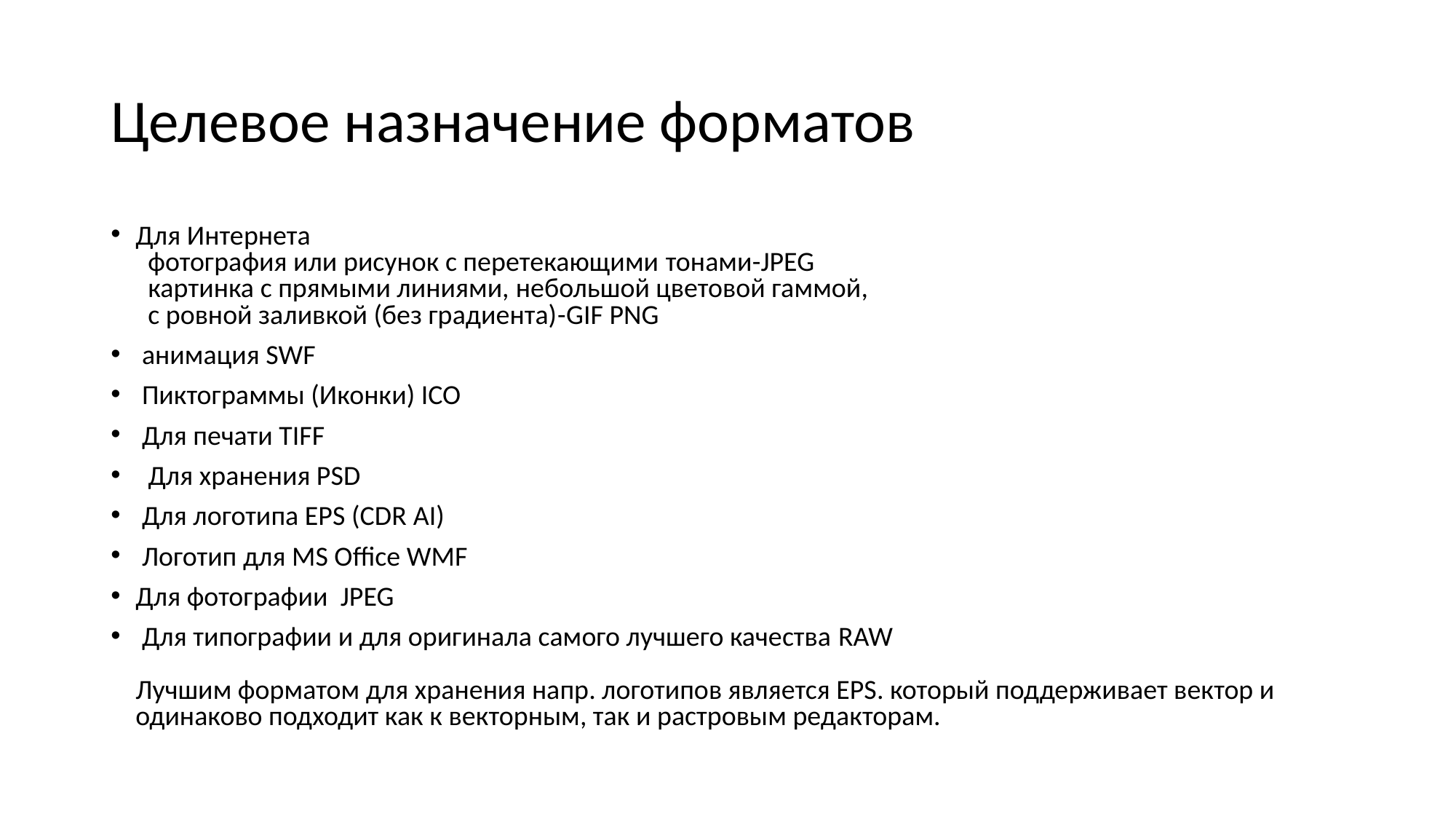

# Целевое назначение форматов
Для Интернета
  фотография или рисунок с перетекающими тонами-JPEG
  картинка с прямыми линиями, небольшой цветовой гаммой,
  с ровной заливкой (без градиента)-GIF PNG
 анимация SWF
 Пиктограммы (Иконки) ICO
 Для печати TIFF
  Для хранения PSD
 Для логотипа EPS (CDR AI)
 Логотип для MS Office WMF
Для фотографии  JPEG
 Для типографии и для оригинала самого лучшего качества RAW
Лучшим форматом для хранения напр. логотипов является EPS. который поддерживает вектор и одинаково подходит как к векторным, так и растровым редакторам.